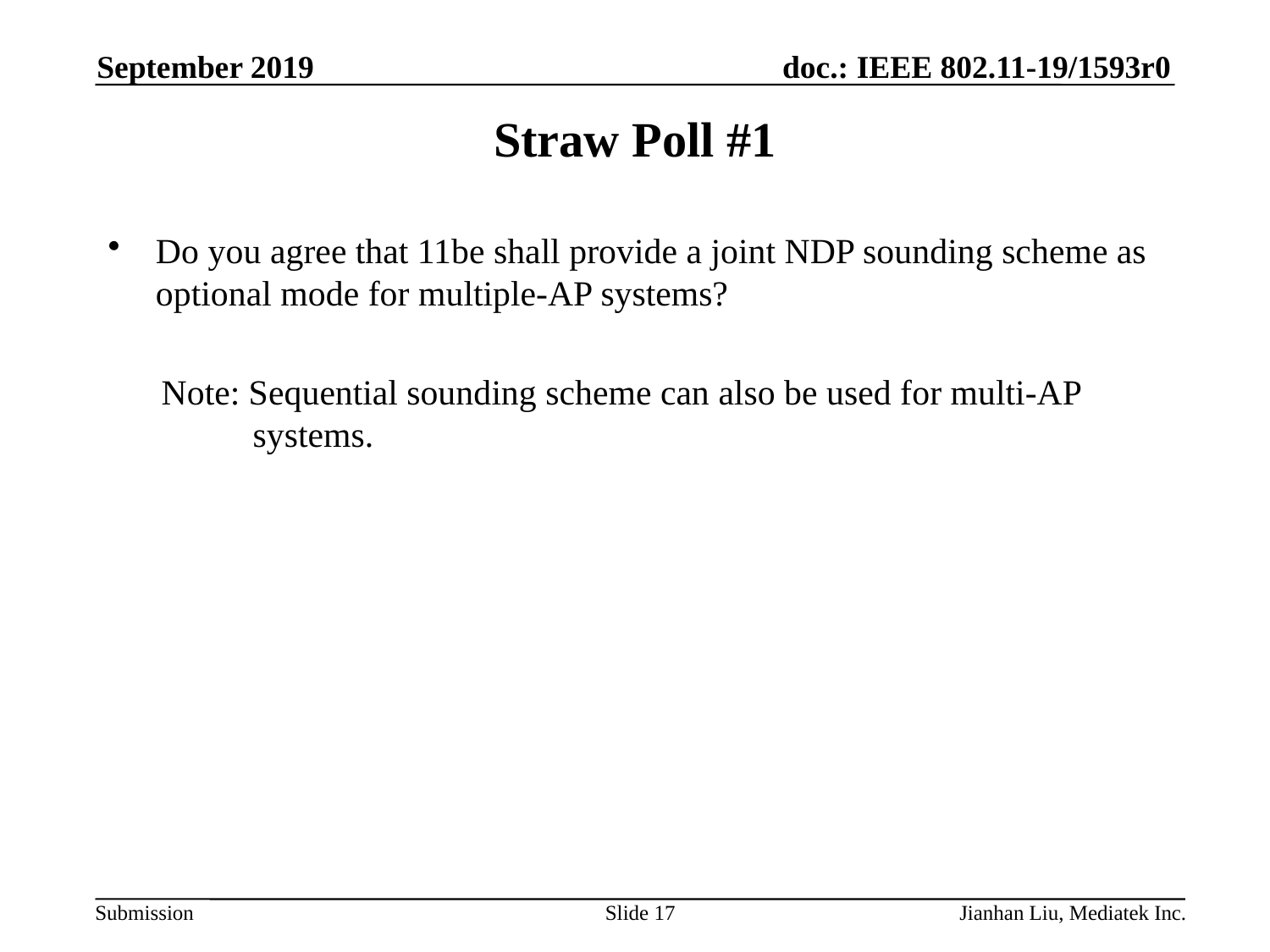

September 2019
# Straw Poll #1
Do you agree that 11be shall provide a joint NDP sounding scheme as optional mode for multiple-AP systems?

      Note: Sequential sounding scheme can also be used for multi-AP  	 	  systems.
Slide 17
Jianhan Liu, Mediatek Inc.